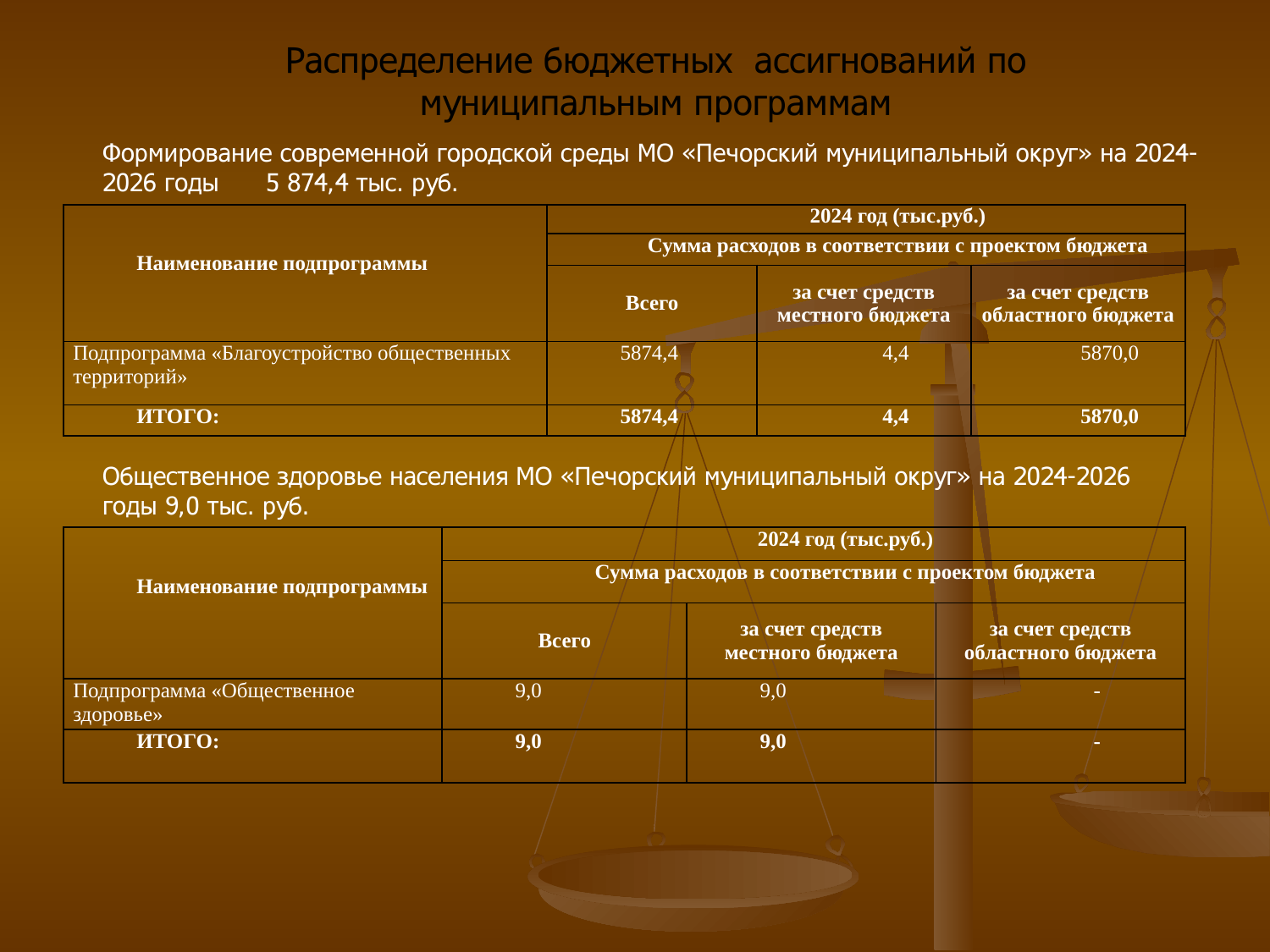

Распределение бюджетных  ассигнований по муниципальным программам
Формирование современной городской среды МО «Печорский муниципальный округ» на 2024-2026 годы      5 874,4 тыс. руб.
| Наименование подпрограммы | 2024 год (тыс.руб.) |  |  |
| --- | --- | --- | --- |
|  | Сумма расходов в соответствии с проектом бюджета |  |  |
|  | Всего | за счет средств местного бюджета | за счет средств областного бюджета |
| Подпрограмма «Благоустройство общественных территорий» | 5874,4 | 4,4 | 5870,0 |
| ИТОГО: | 5874,4 | 4,4 | 5870,0 |
Общественное здоровье населения МО «Печорский муниципальный округ» на 2024-2026 годы 9,0 тыс. руб.
| Наименование подпрограммы | 2024 год (тыс.руб.) |  |  |
| --- | --- | --- | --- |
|  | Сумма расходов в соответствии с проектом бюджета |  |  |
|  | Всего | за счет средств местного бюджета | за счет средств областного бюджета |
| Подпрограмма «Общественное здоровье» | 9,0 | 9,0 | - |
| ИТОГО: | 9,0 | 9,0 | - |